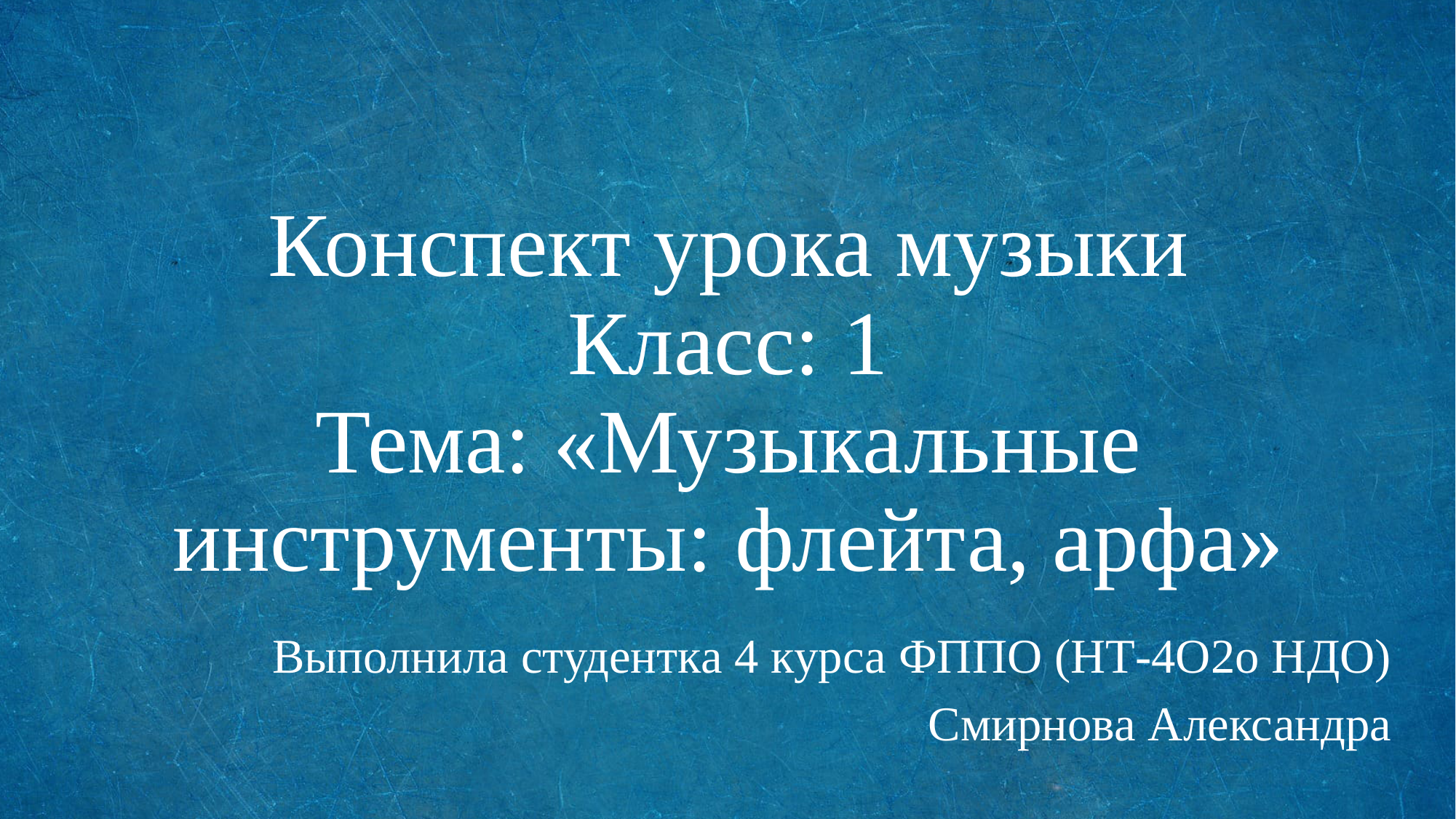

# Конспект урока музыки Класс: 1 Тема: «Музыкальные инструменты: флейта, арфа»
Выполнила студентка 4 курса ФППО (НТ-4О2о НДО)
Смирнова Александра